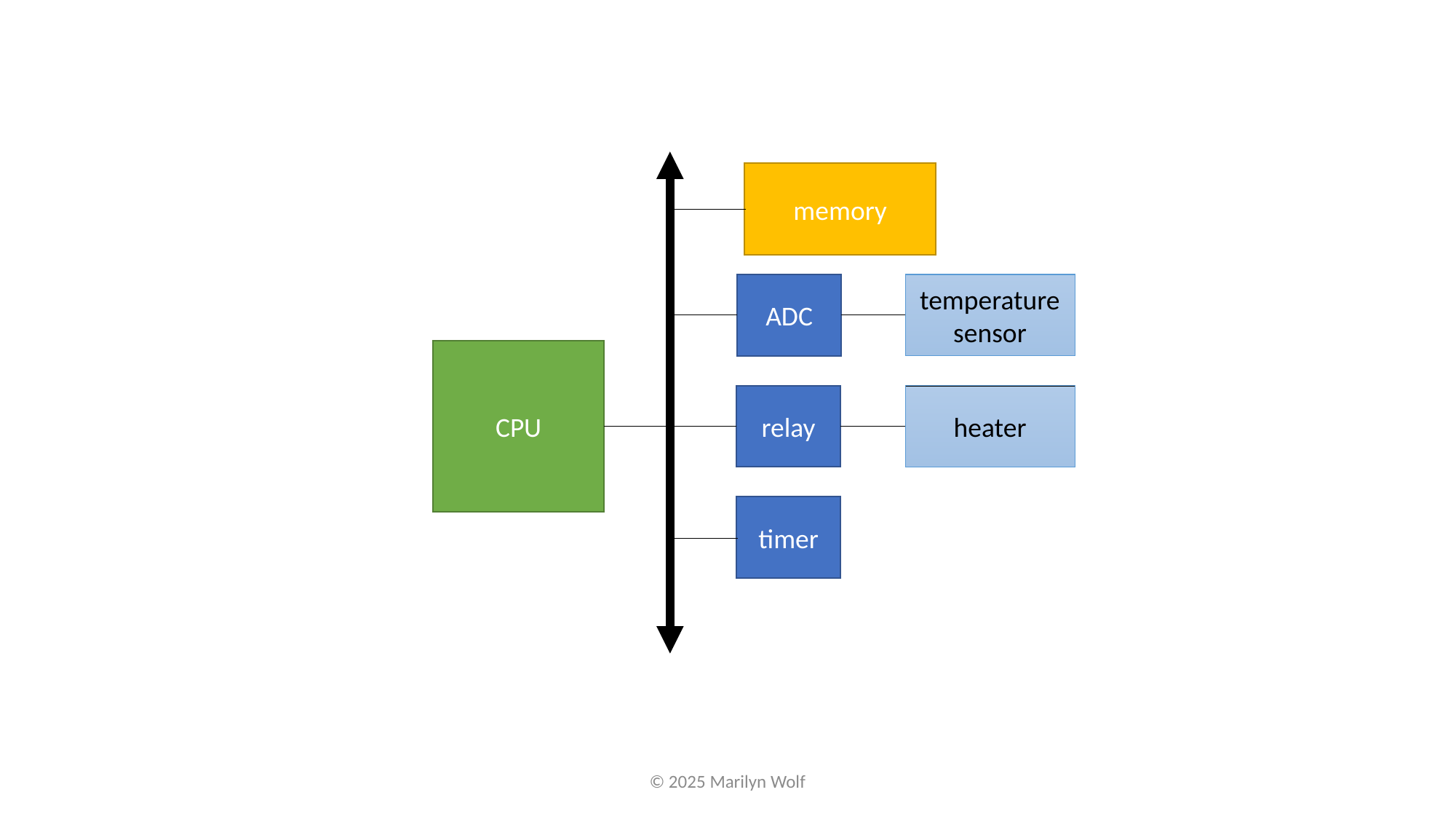

memory
ADC
temperature sensor
CPU
relay
heater
timer
© 2025 Marilyn Wolf